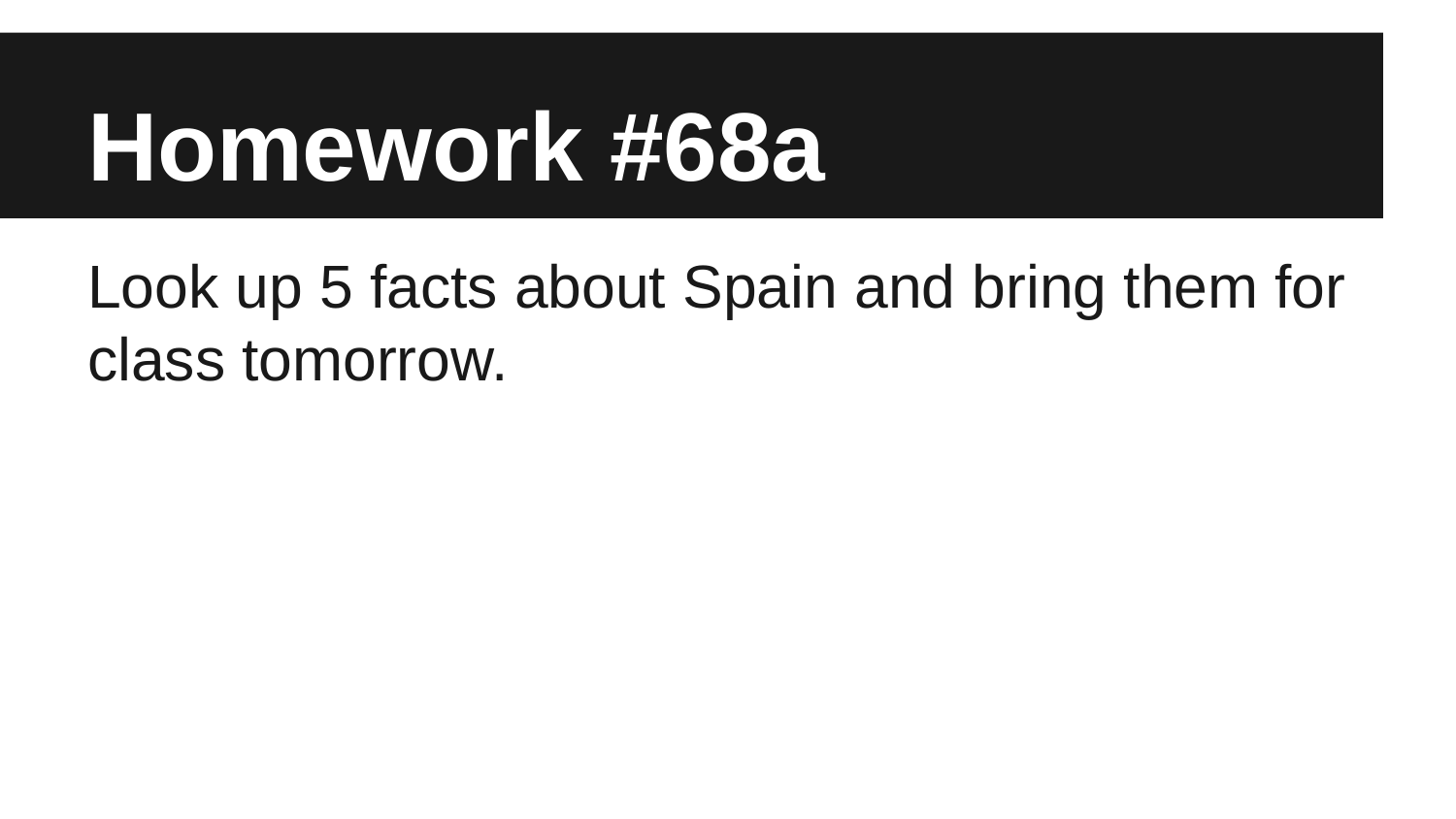

# Homework #68a
Look up 5 facts about Spain and bring them for class tomorrow.